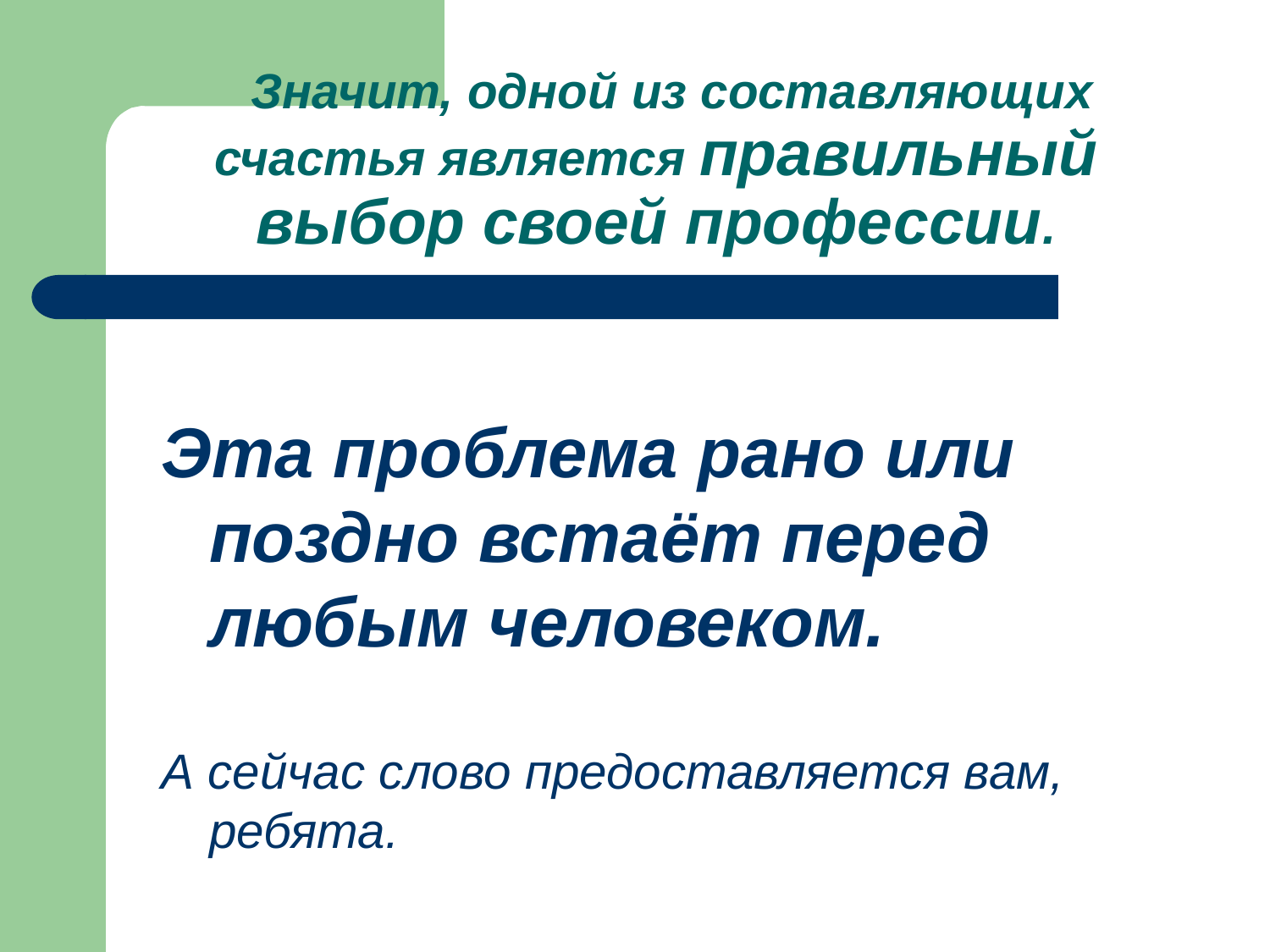

# Значит, одной из составляющих счастья является правильный выбор своей профессии.

Эта проблема рано или поздно встаёт перед любым человеком.

А сейчас слово предоставляется вам, ребята.